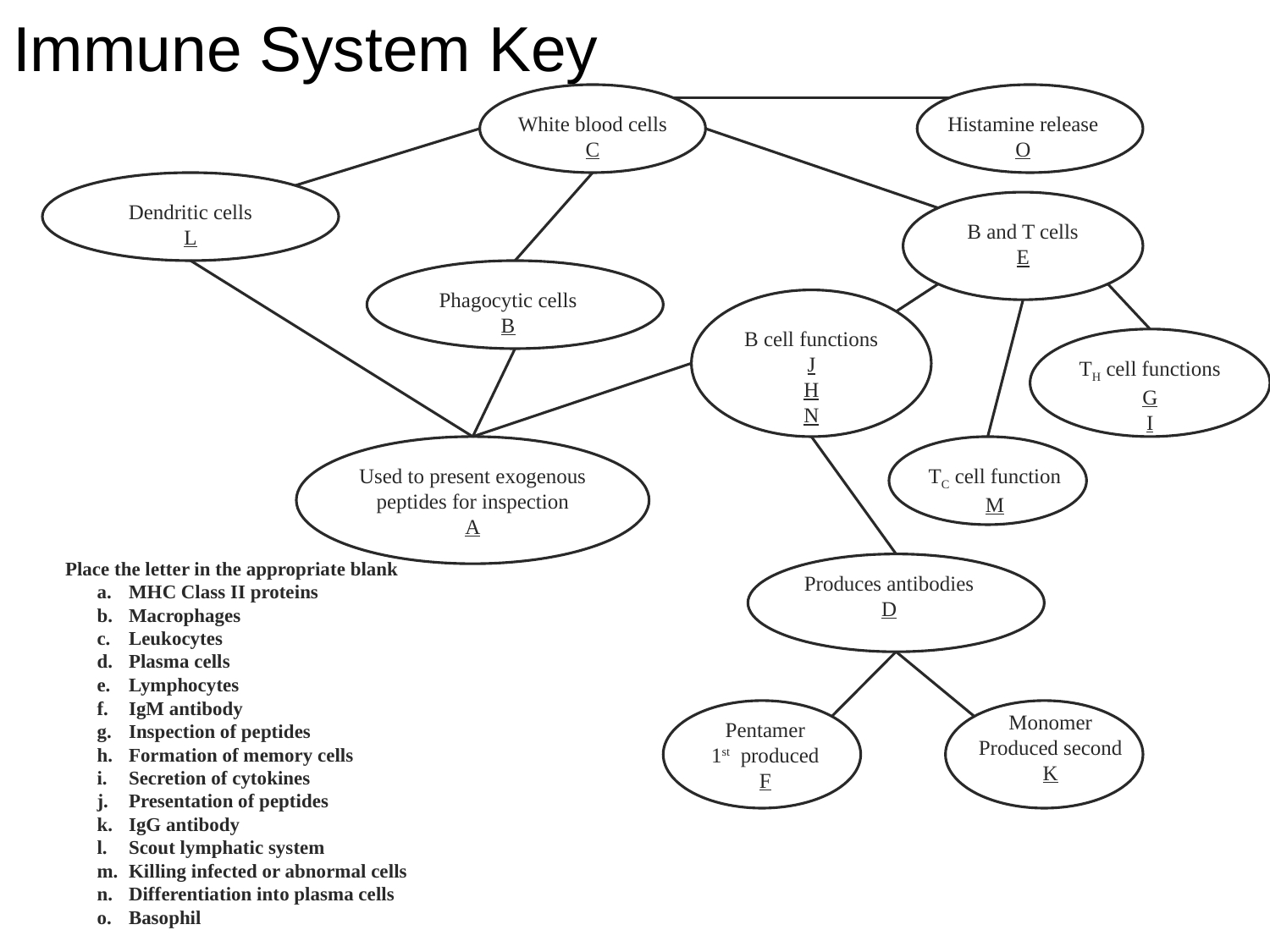

Immune System Key

White blood cells
C
Histamine release
O

Dendritic cells
L

B and T cells
E

Phagocytic cells
B

B cell functions
J
H
N

TH cell functions
G
I

Used to present exogenous peptides for inspection
A
TC cell function
M

Produces antibodies
D

Monomer
Produced second
K
Pentamer
1st  produced
F
	Place the letter in the appropriate blank
MHC Class II proteins
Macrophages
Leukocytes
Plasma cells
Lymphocytes
IgM antibody
Inspection of peptides
Formation of memory cells
Secretion of cytokines
Presentation of peptides
IgG antibody
Scout lymphatic system
Killing infected or abnormal cells
Differentiation into plasma cells
Basophil